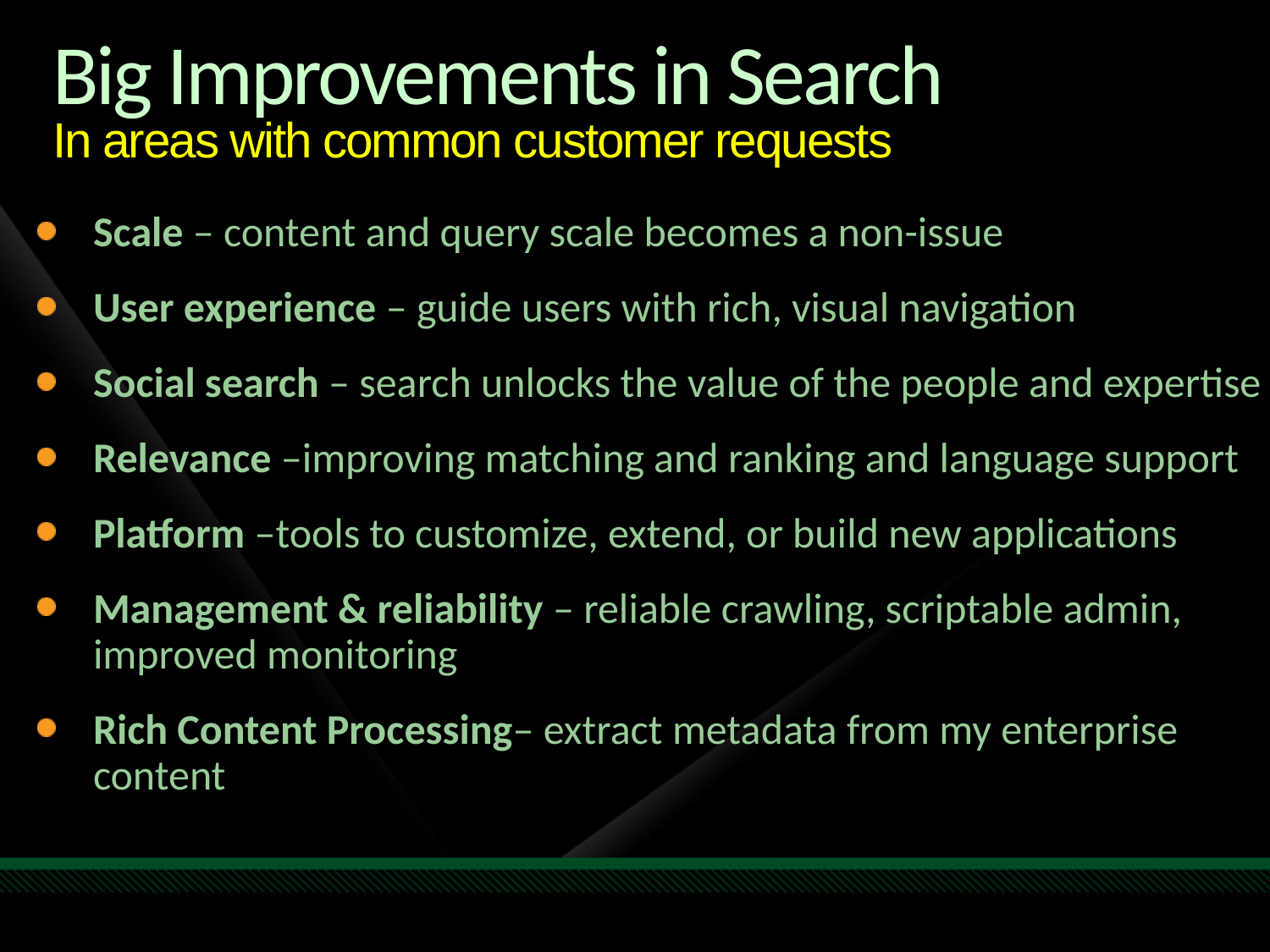

# Big Improvements in Search
In areas with common customer requests
Scale – content and query scale becomes a non-issue
User experience – guide users with rich, visual navigation
Social search – search unlocks the value of the people and expertise
Relevance –improving matching and ranking and language support
Platform –tools to customize, extend, or build new applications
Management & reliability – reliable crawling, scriptable admin, improved monitoring
Rich Content Processing– extract metadata from my enterprise content